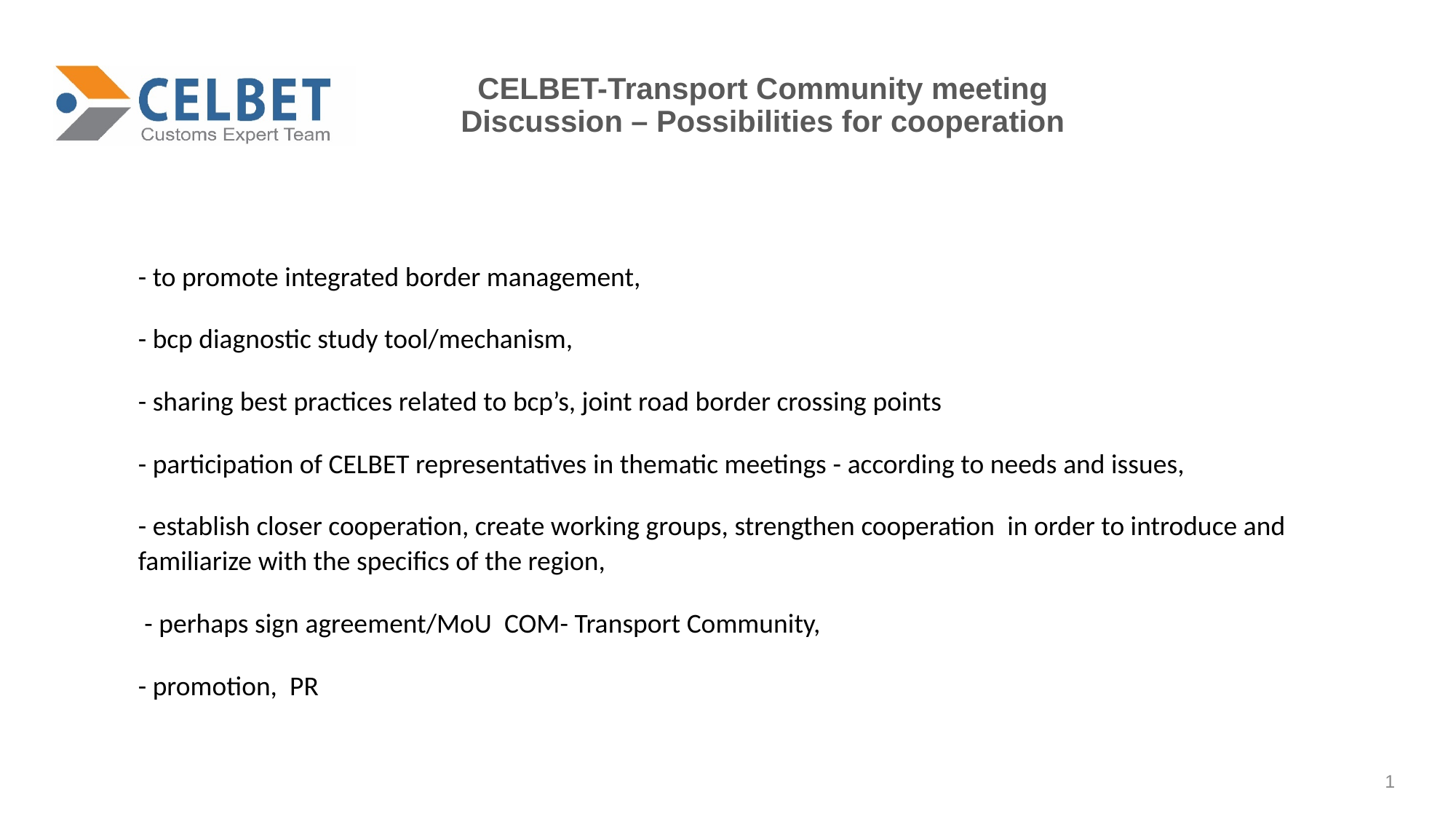

# CELBET-Transport Community meeting Discussion – Possibilities for cooperation
- to promote integrated border management,
- bcp diagnostic study tool/mechanism,
- sharing best practices related to bcp’s, joint road border crossing points
- participation of CELBET representatives in thematic meetings - according to needs and issues,
- establish closer cooperation, create working groups, strengthen cooperation  in order to introduce and familiarize with the specifics of the region,
 - perhaps sign agreement/MoU  COM- Transport Community,
- promotion,  PR

1